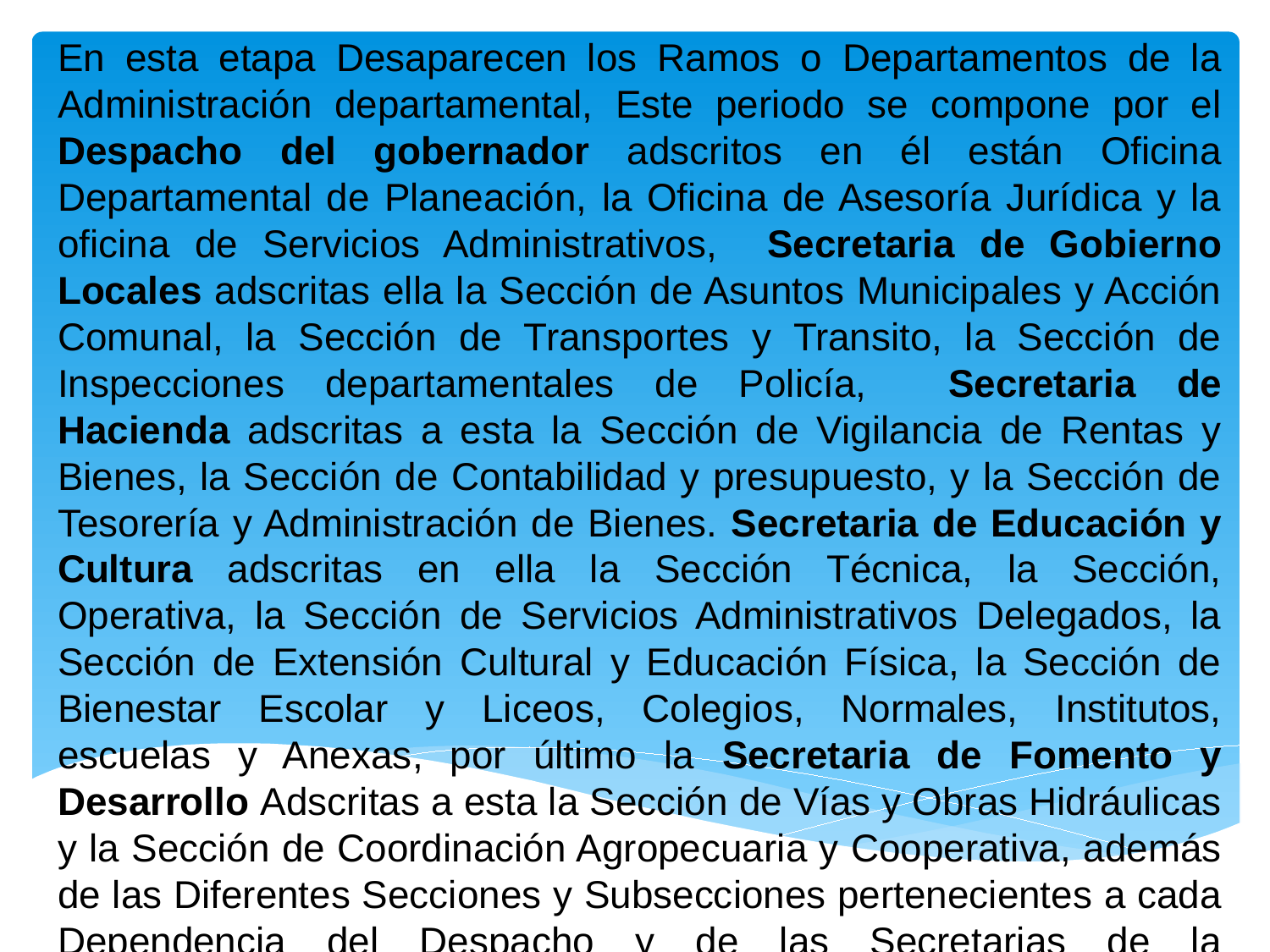

En esta etapa Desaparecen los Ramos o Departamentos de la Administración departamental, Este periodo se compone por el Despacho del gobernador adscritos en él están Oficina Departamental de Planeación, la Oficina de Asesoría Jurídica y la oficina de Servicios Administrativos,  Secretaria de Gobierno Locales adscritas ella la Sección de Asuntos Municipales y Acción Comunal, la Sección de Transportes y Transito, la Sección de Inspecciones departamentales de Policía,  Secretaria de Hacienda adscritas a esta la Sección de Vigilancia de Rentas y Bienes, la Sección de Contabilidad y presupuesto, y la Sección de Tesorería y Administración de Bienes. Secretaria de Educación y Cultura adscritas en ella la Sección Técnica, la Sección, Operativa, la Sección de Servicios Administrativos Delegados, la Sección de Extensión Cultural y Educación Física, la Sección de Bienestar Escolar y Liceos, Colegios, Normales, Institutos, escuelas y Anexas, por último la Secretaria de Fomento y Desarrollo Adscritas a esta la Sección de Vías y Obras Hidráulicas y la Sección de Coordinación Agropecuaria y Cooperativa, además de las Diferentes Secciones y Subsecciones pertenecientes a cada Dependencia del Despacho y de las Secretarias de la Gobernación.